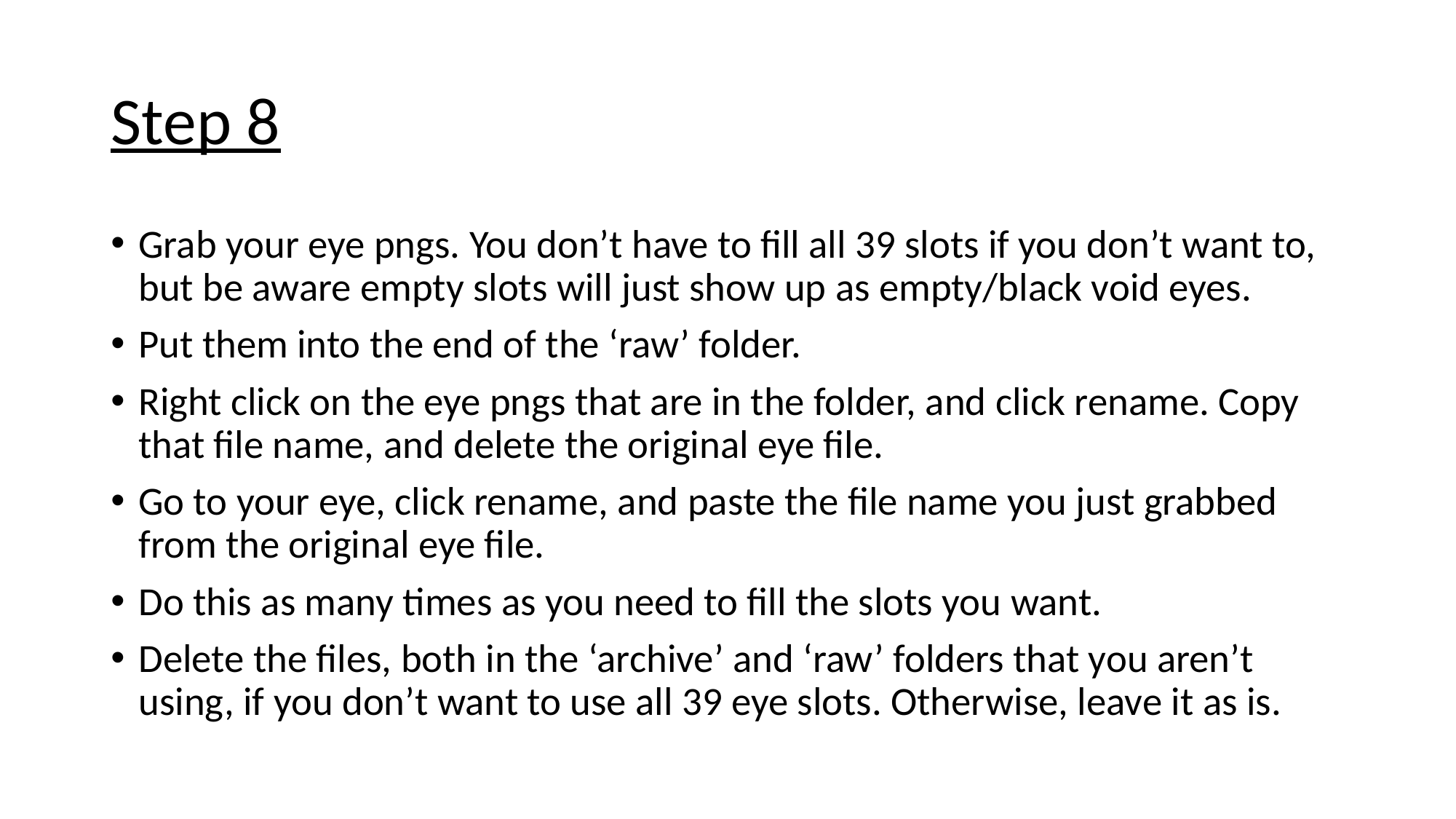

# Step 8
Grab your eye pngs. You don’t have to fill all 39 slots if you don’t want to, but be aware empty slots will just show up as empty/black void eyes.
Put them into the end of the ‘raw’ folder.
Right click on the eye pngs that are in the folder, and click rename. Copy that file name, and delete the original eye file.
Go to your eye, click rename, and paste the file name you just grabbed from the original eye file.
Do this as many times as you need to fill the slots you want.
Delete the files, both in the ‘archive’ and ‘raw’ folders that you aren’t using, if you don’t want to use all 39 eye slots. Otherwise, leave it as is.